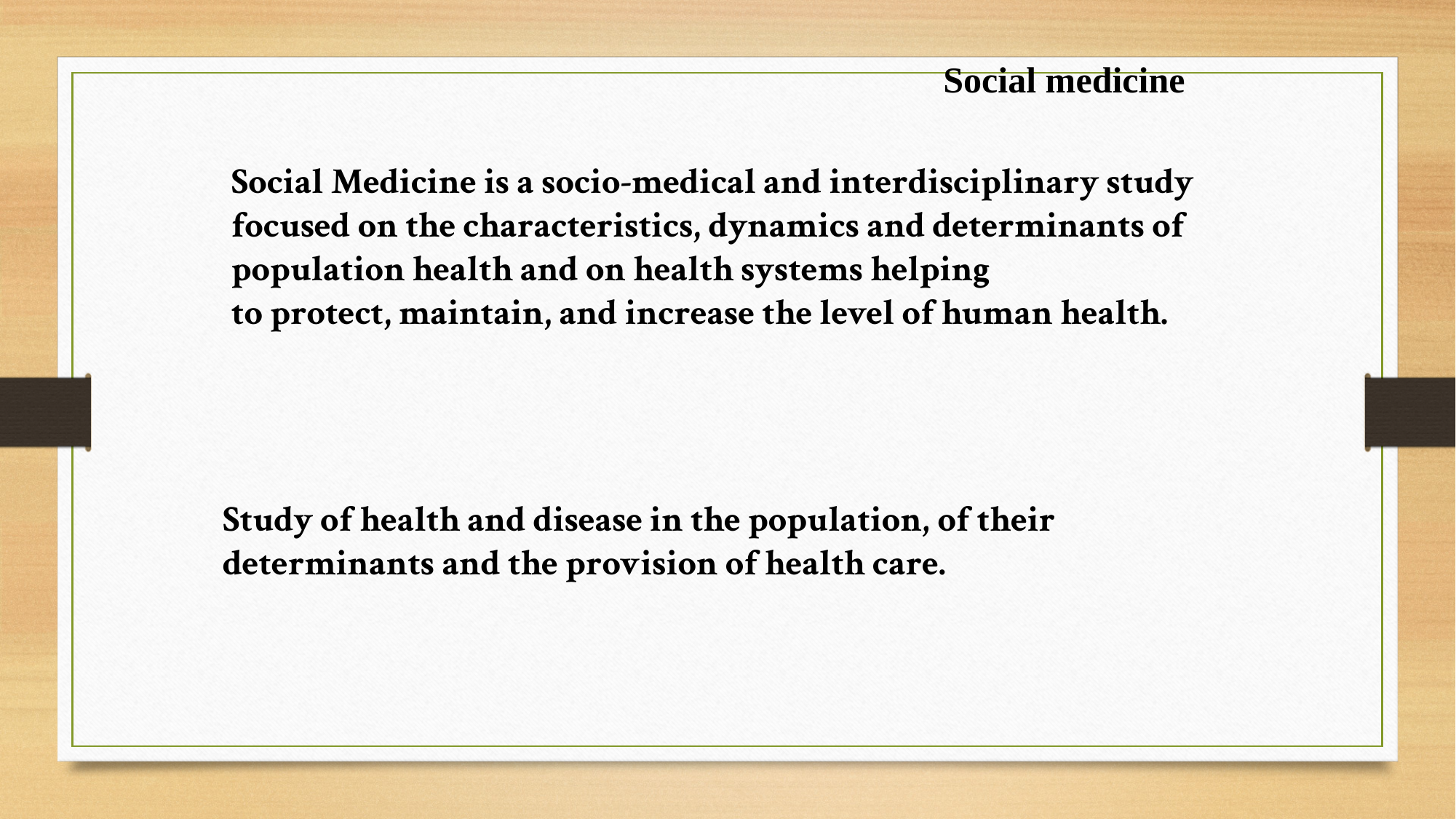

Social medicine
Social Medicine is a socio-medical and interdisciplinary study focused on the characteristics, dynamics and determinants of population health and on health systems helping
to protect, maintain, and increase the level of human health.

Study of health and disease in the population, of their determinants and the provision of health care.